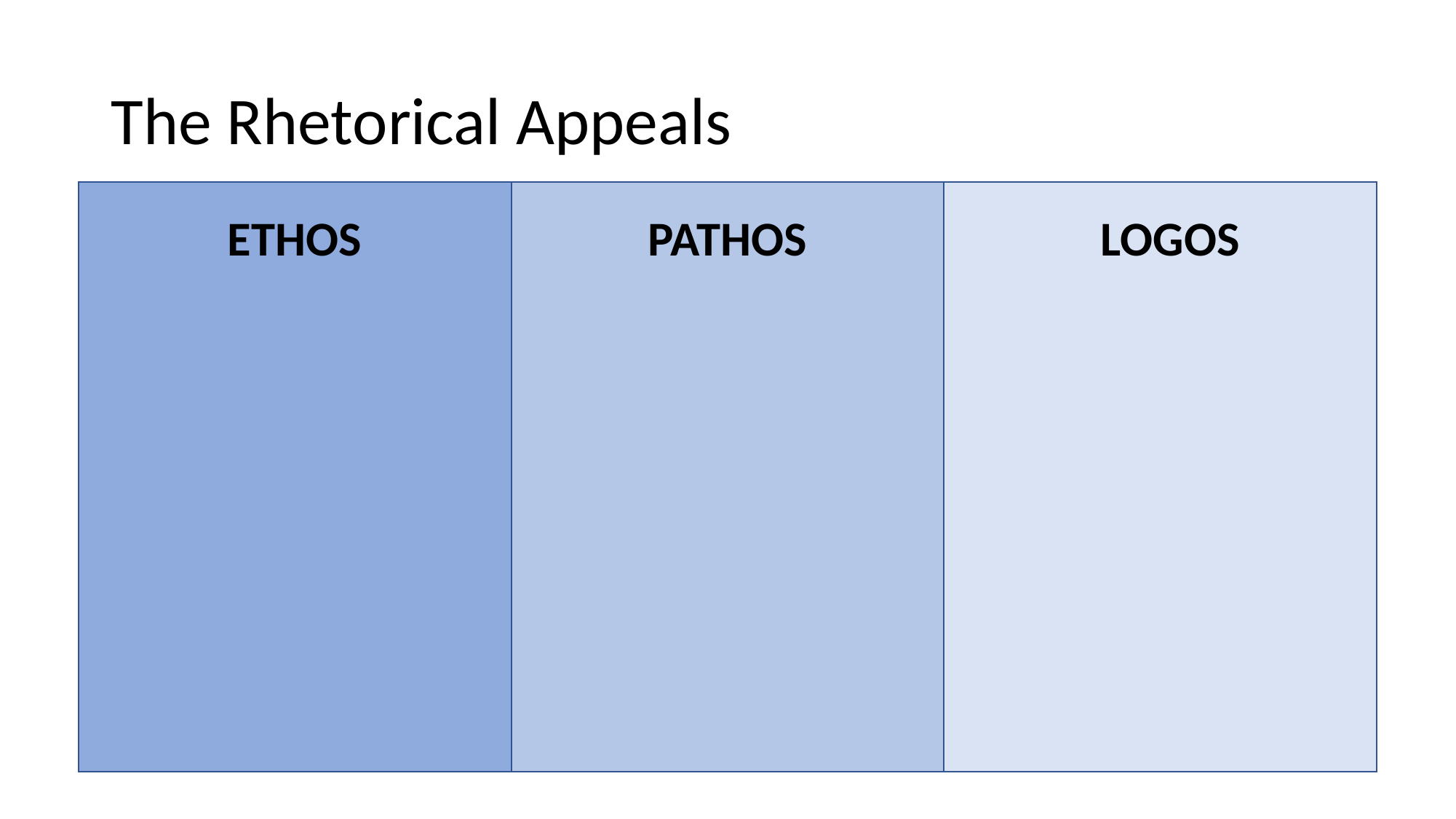

# The Rhetorical Appeals

ETHOS
PATHOS
LOGOS